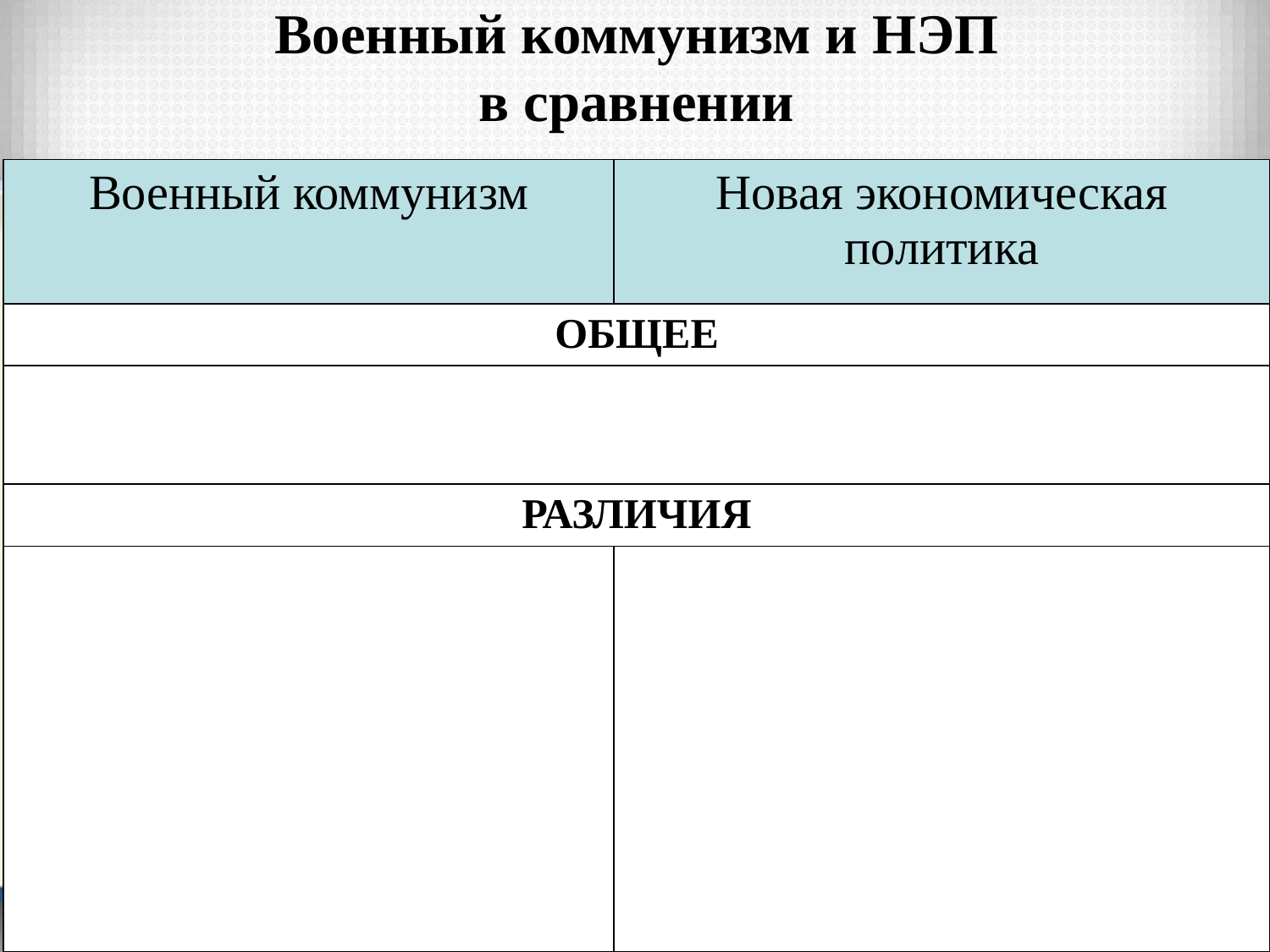

# Военный коммунизм и НЭП в сравнении
| Военный коммунизм | Новая экономическая политика |
| --- | --- |
| ОБЩЕЕ |  |
|  |  |
| РАЗЛИЧИЯ |  |
|  |  |